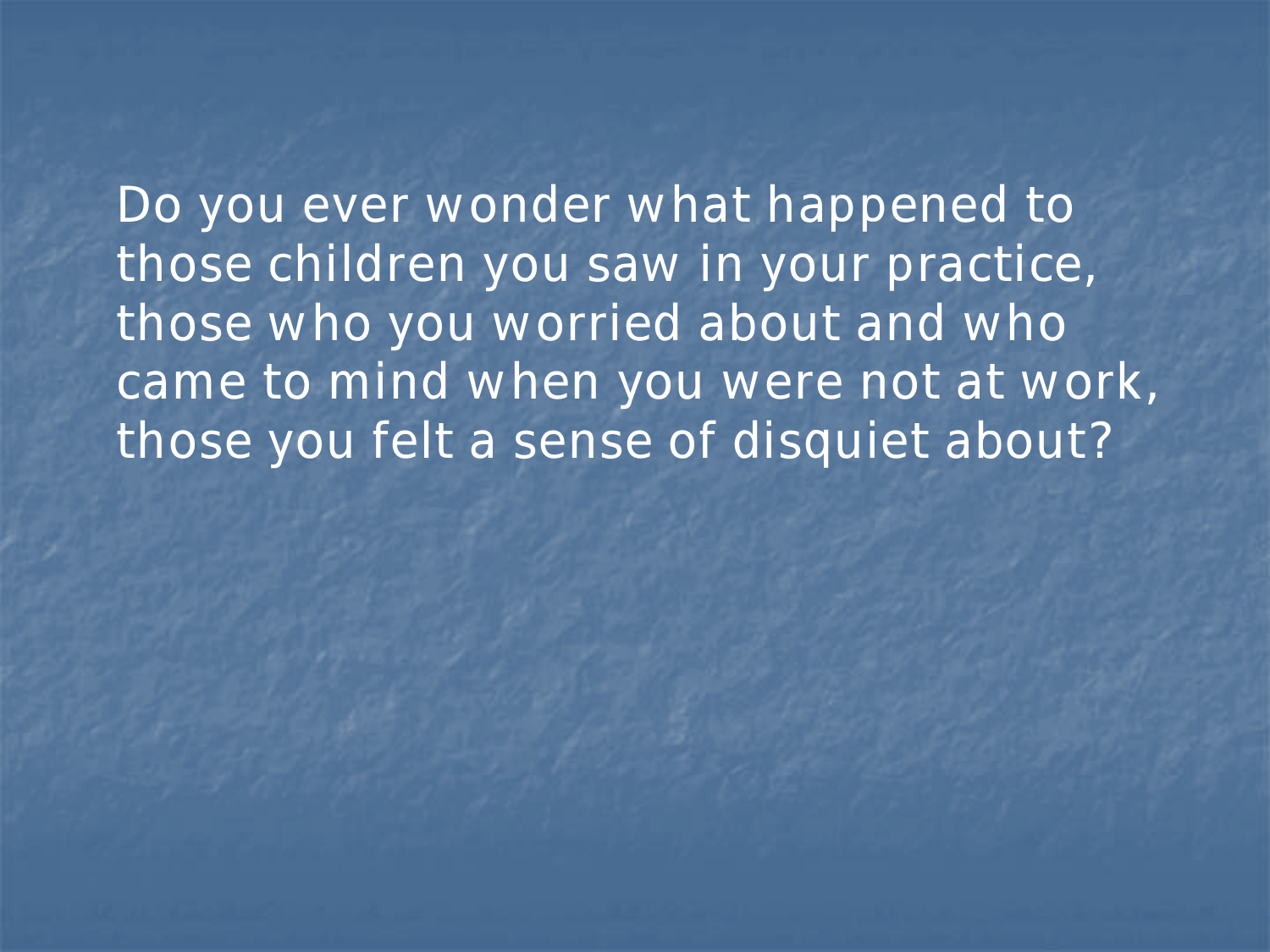

Do you ever wonder what happened to those children you saw in your practice, those who you worried about and who came to mind when you were not at work, those you felt a sense of disquiet about?